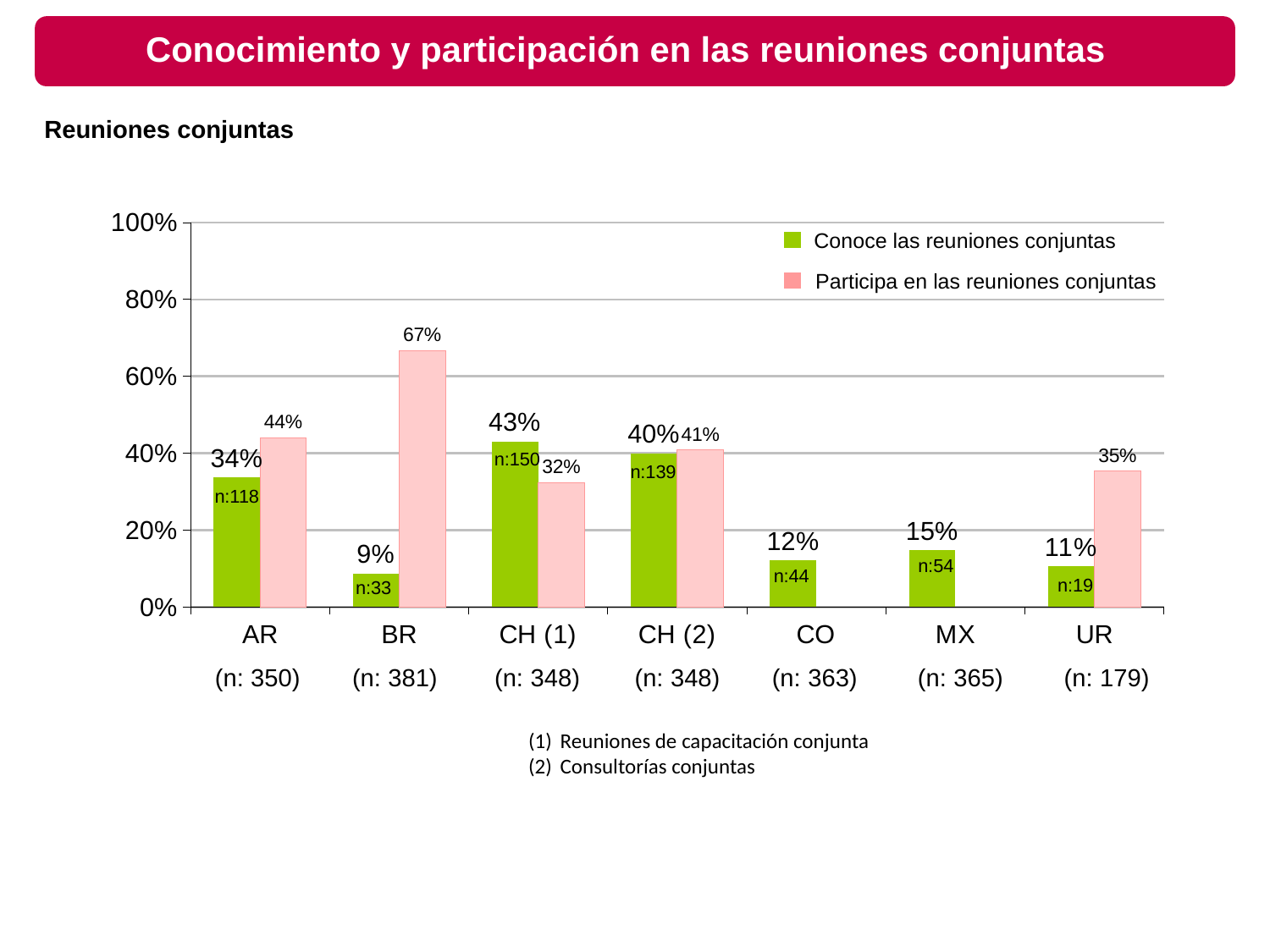

Conocimiento y participación en las reuniones conjuntas
Reuniones conjuntas

### Chart

| Category | Conoce el mecanismo | Participa |
|---|---|---|
| AR | 0.3371 | 0.4407 |
| BR | 0.0866 | 0.6667 |
| CH (1) | 0.431 | 0.32413793103448274 |
| CH (2) | 0.3994 | 0.40875912408759124 |
| CO | 0.12119999999999999 | None |
| MX | 0.1479 | None |
| UR | 0.1061 | 0.35294117647058826 |
Conoce las reuniones conjuntas

Participa en las reuniones conjuntas

n:150
n:139
n:118
n:54
n:44
n:19
n:33
(n: 350)
(n: 381)
(n: 348)
(n: 348)
(n: 363)
(n: 365)
(n: 179)
Reuniones de capacitación conjunta
Consultorías conjuntas